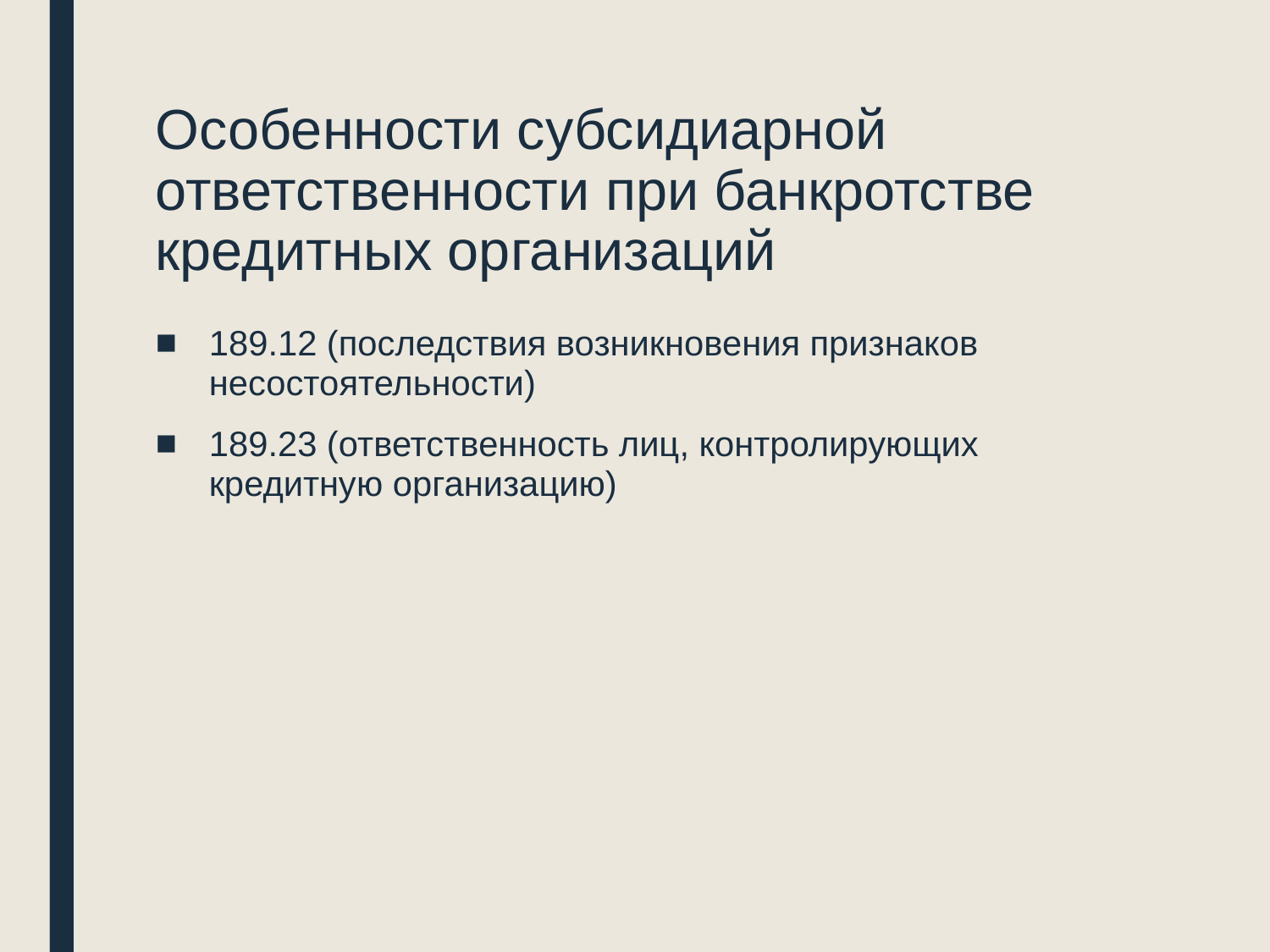

# Особенности субсидиарной ответственности при банкротстве кредитных организаций
189.12 (последствия возникновения признаков несостоятельности)
189.23 (ответственность лиц, контролирующих кредитную организацию)